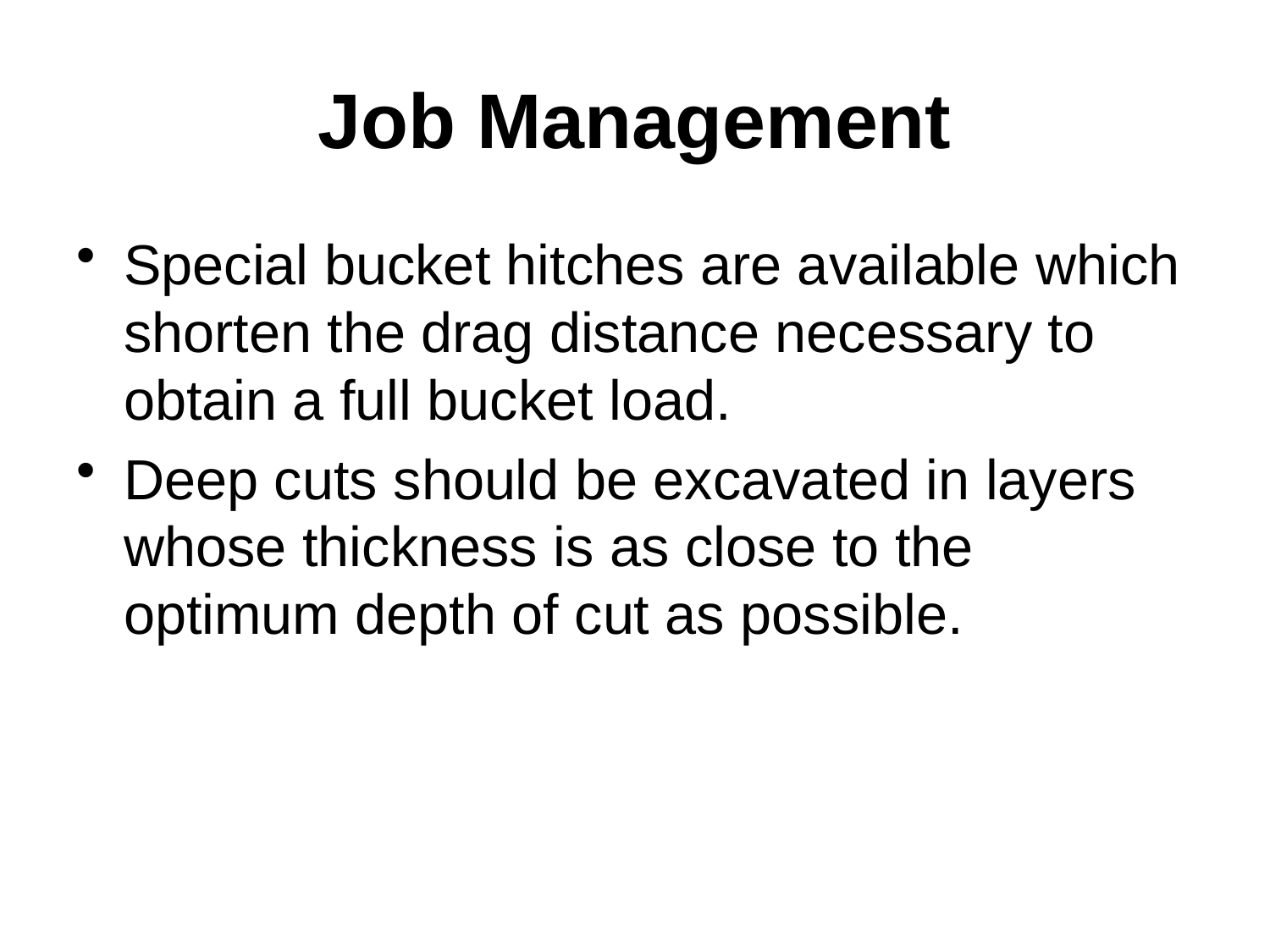

# Job Management
Special bucket hitches are available which shorten the drag distance necessary to obtain a full bucket load.
Deep cuts should be excavated in layers whose thickness is as close to the optimum depth of cut as possible.